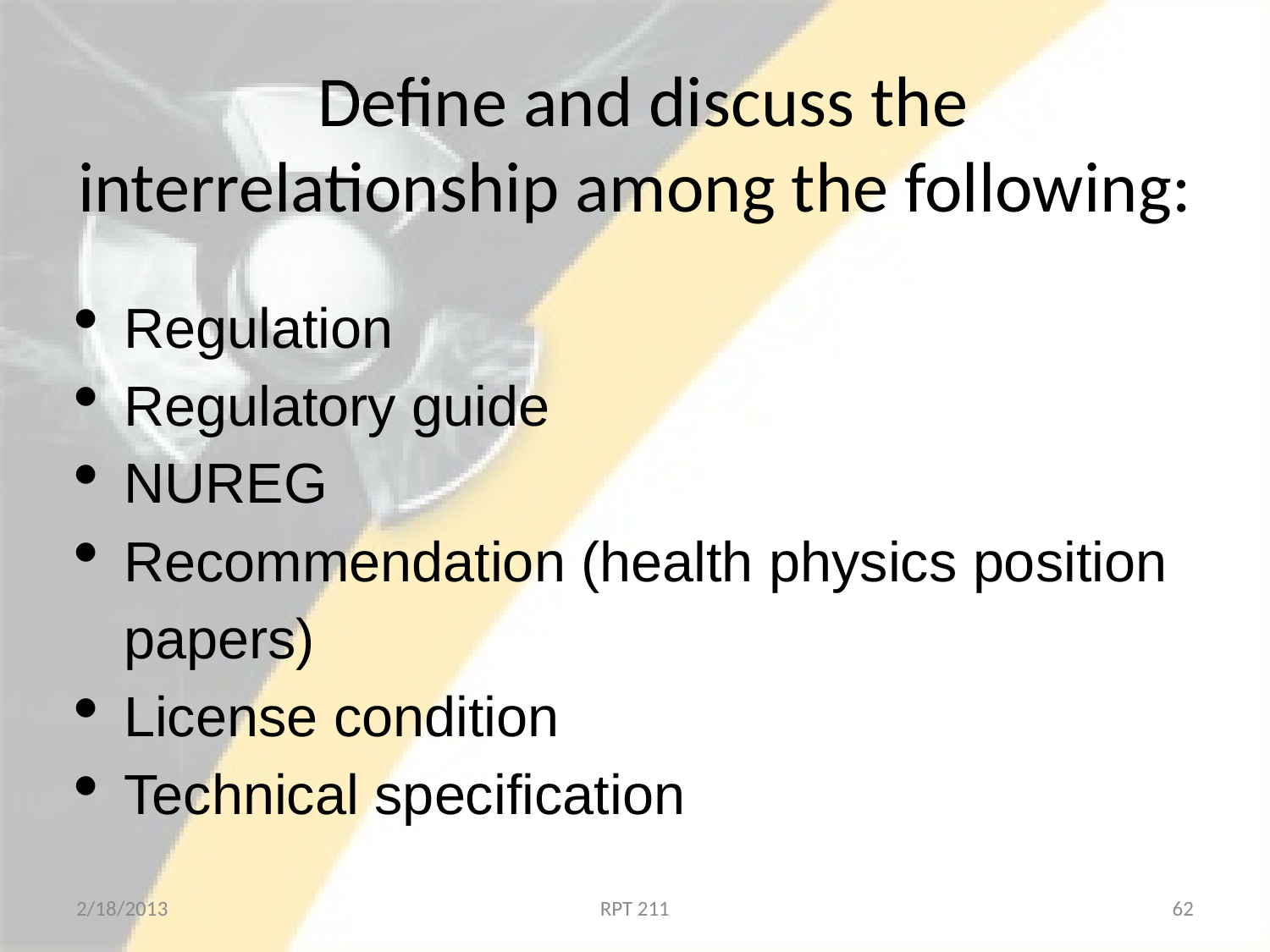

# Define and discuss the interrelationship among the following:
Regulation
Regulatory guide
NUREG
Recommendation (health physics position papers)
License condition
Technical specification

2/18/2013
RPT 211
62